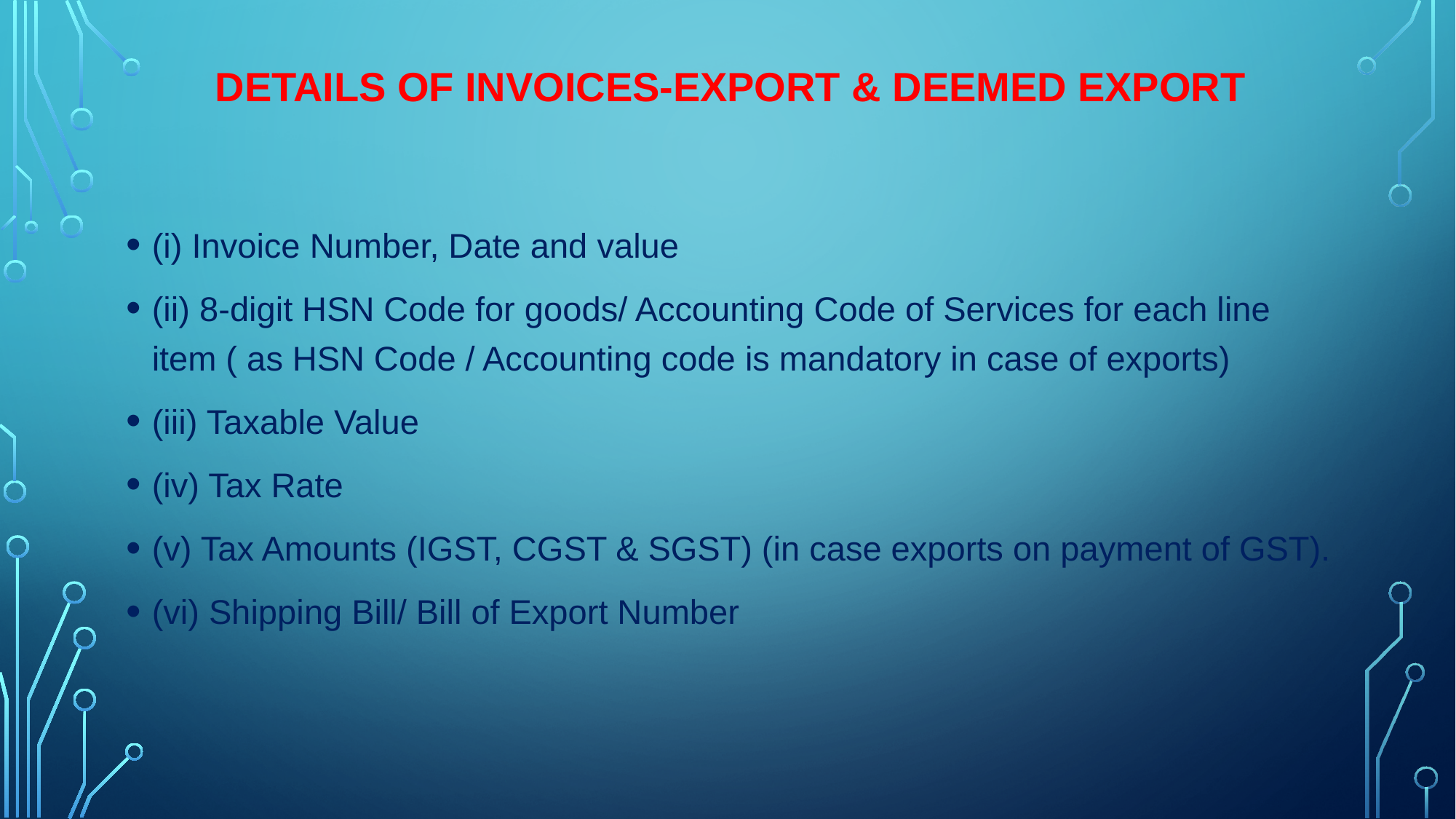

# Details of Invoices-Export & Deemed Export

(i) Invoice Number, Date and value
(ii) 8-digit HSN Code for goods/ Accounting Code of Services for each line item ( as HSN Code / Accounting code is mandatory in case of exports)
(iii) Taxable Value
(iv) Tax Rate
(v) Tax Amounts (IGST, CGST & SGST) (in case exports on payment of GST).
(vi) Shipping Bill/ Bill of Export Number